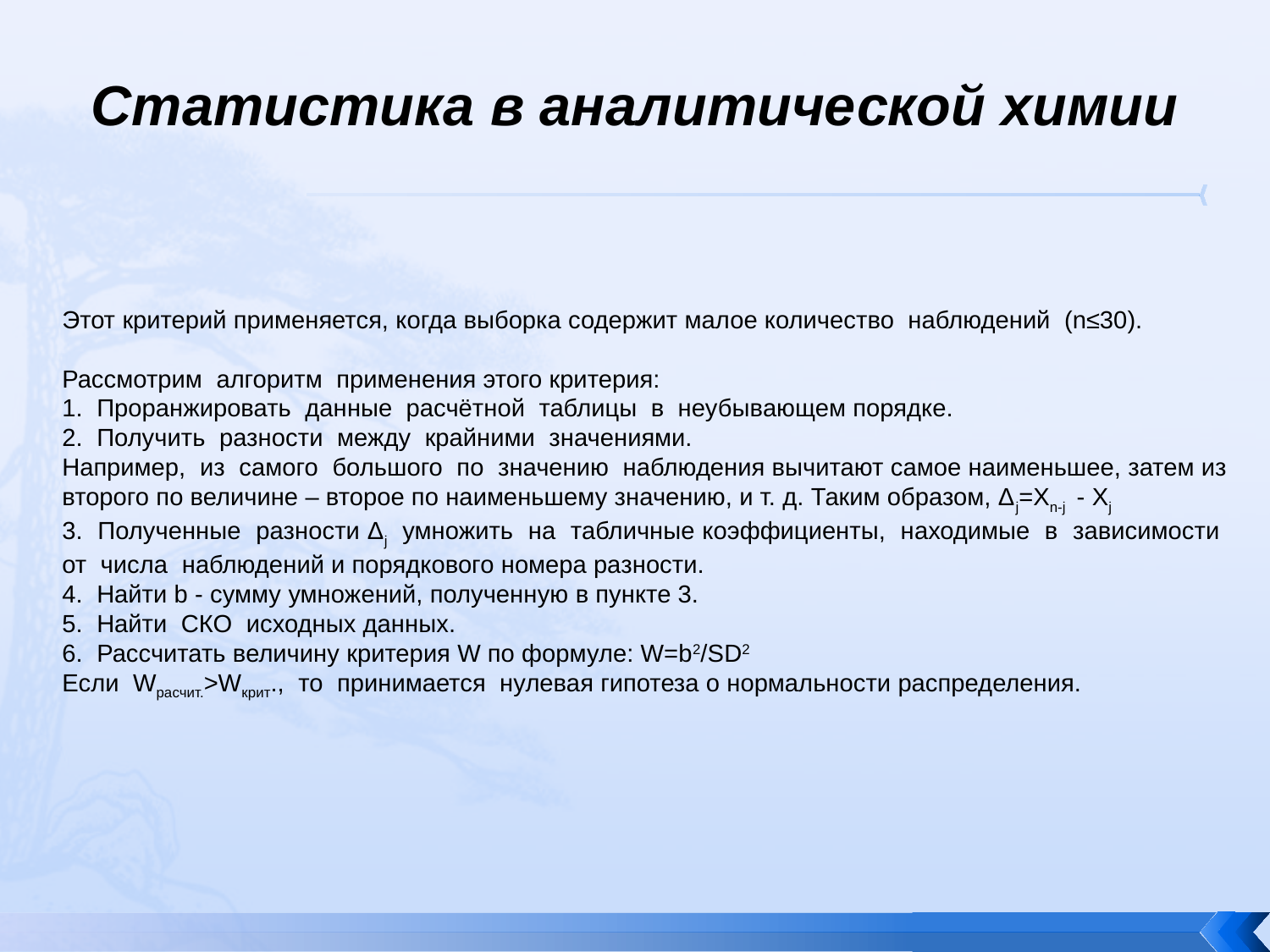

# Статистика в аналитической химии
Этот критерий применяется, когда выборка содержит малое количество  наблюдений  (n≤30).

Рассмотрим  алгоритм  применения этого критерия:
1.  Проранжировать  данные  расчётной  таблицы  в  неубывающем порядке.
2.  Получить  разности  между  крайними  значениями.
Например,  из  самого  большого  по  значению  наблюдения вычитают самое наименьшее, затем из второго по величине – второе по наименьшему значению, и т. д. Таким образом, Δj=Xn-j  - Xj
3.  Полученные  разности Δj  умножить  на  табличные коэффициенты,  находимые  в  зависимости  от  числа  наблюдений и порядкового номера разности.
4.  Найти b - сумму умножений, полученную в пункте 3.
5.  Найти  СКО  исходных данных.
6.  Рассчитать величину критерия W по формуле: W=b2/SD2
Если  Wрасчит.>Wкрит.,  то  принимается  нулевая гипотеза о нормальности распределения.